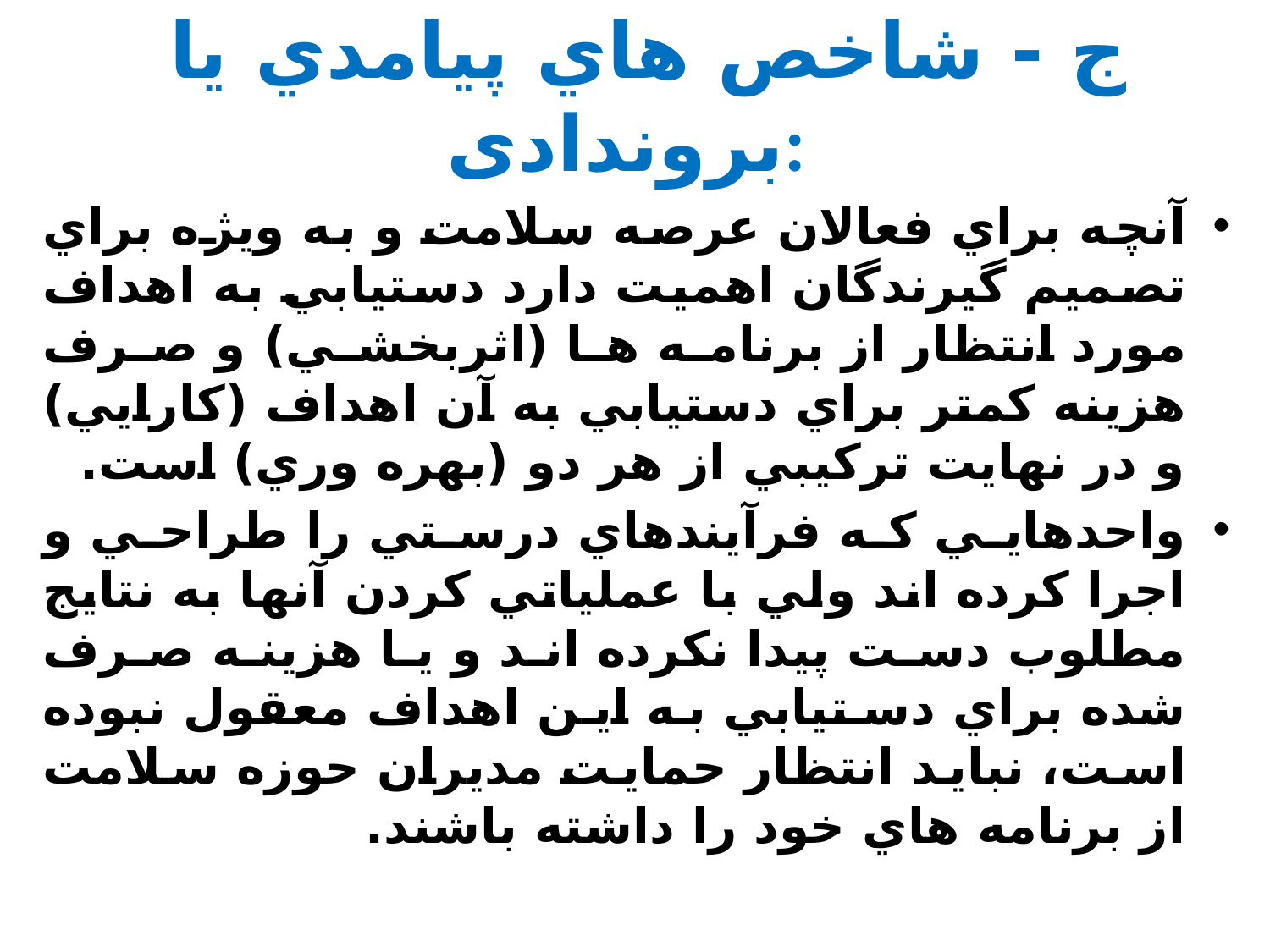

# ج - شاخص هاي پيامدي یا بروندادی:
آنچه براي فعالان عرصه سلامت و به ويژه براي تصميم گيرندگان اهميت دارد دستيابي به اهداف مورد انتظار از برنامه ها (اثربخشي) و صرف هزينه کمتر براي دستيابي به آن اهداف (کارايي) و در نهايت ترکيبي از هر دو (بهره وري) است.
واحدهایي که فرآيندهاي درستي را طراحي و اجرا کرده اند ولي با عملياتي کردن آنها به نتايج مطلوب دست پيدا نکرده اند و يا هزينه صرف شده براي دستيابي به اين اهداف معقول نبوده است، نبايد انتظار حمايت مديران حوزه سلامت از برنامه هاي خود را داشته باشند.